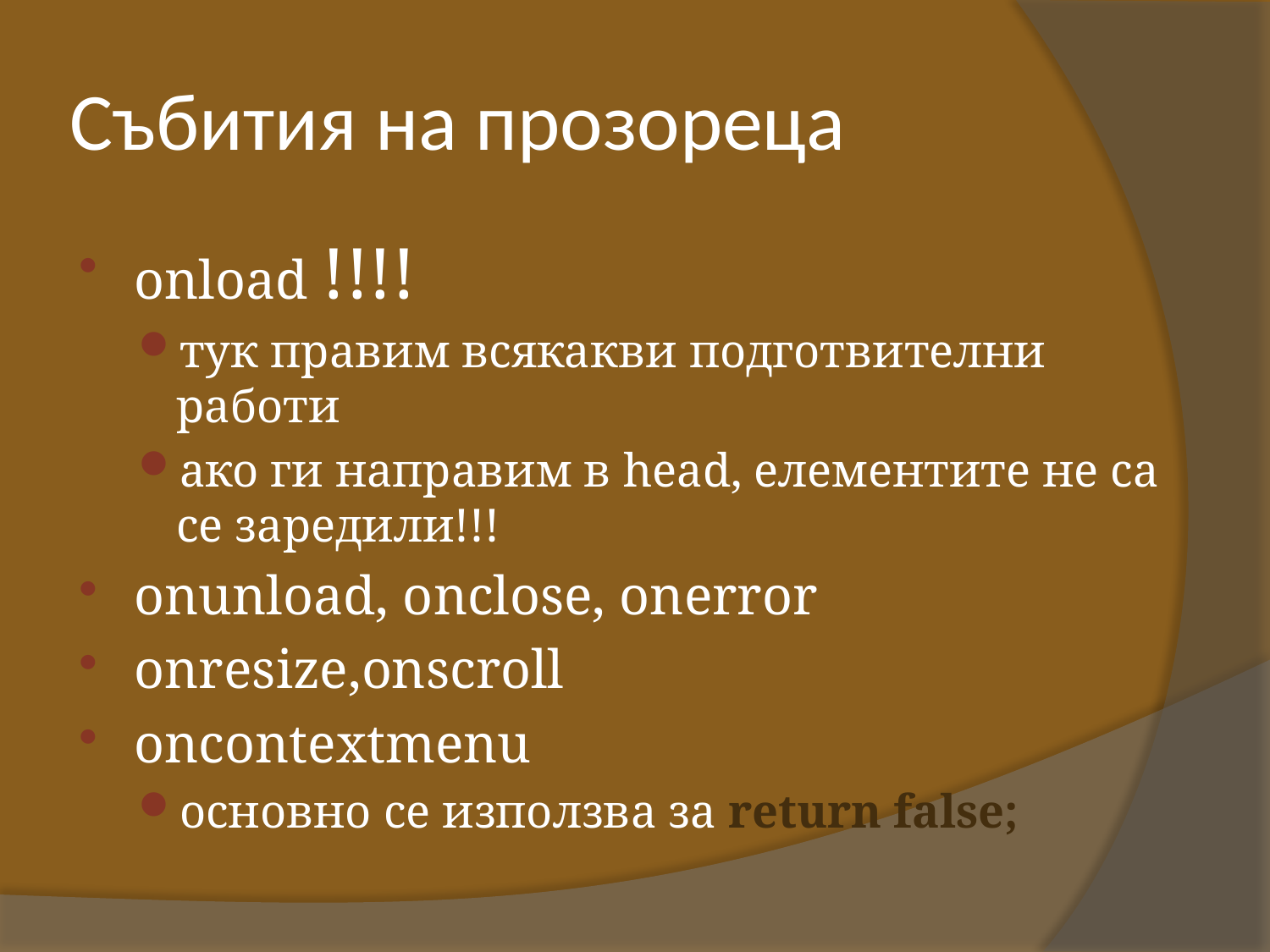

# Събития на прозореца
onload !!!!
тук правим всякакви подготвителни работи
ако ги направим в head, елементите не са се заредили!!!
onunload, onclose, onerror
onresize,onscroll
oncontextmenu
основно се използва за return false;